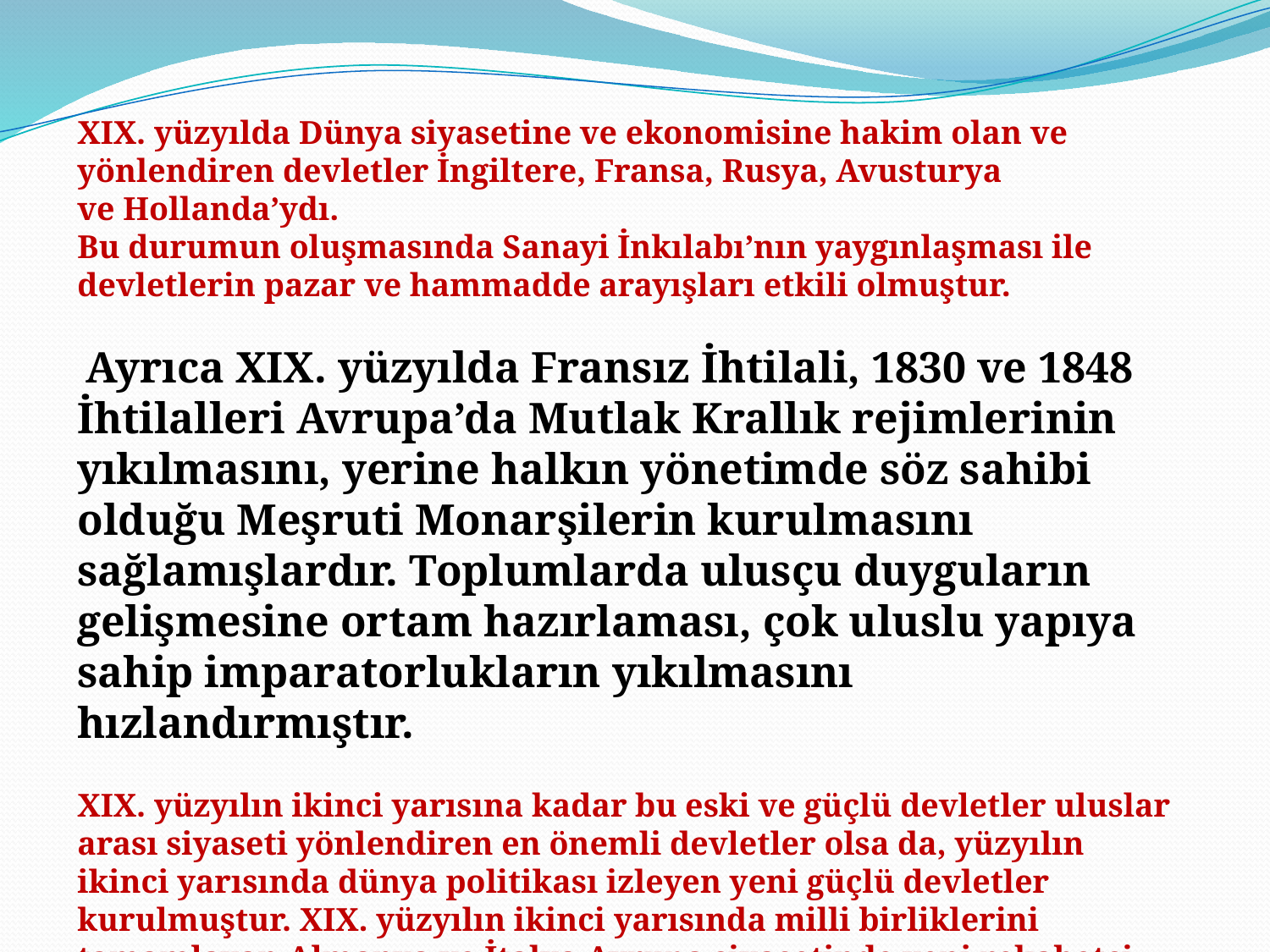

XIX. yüzyılda Dünya siyasetine ve ekonomisine hakim olan ve yönlendiren devletler İngiltere, Fransa, Rusya, Avusturya
ve Hollanda’ydı.
Bu durumun oluşmasında Sanayi İnkılabı’nın yaygınlaşması ile devletlerin pazar ve hammadde arayışları etkili olmuştur.

 Ayrıca XIX. yüzyılda Fransız İhtilali, 1830 ve 1848 İhtilalleri Avrupa’da Mutlak Krallık rejimlerinin yıkılmasını, yerine halkın yönetimde söz sahibi olduğu Meşruti Monarşilerin kurulmasını sağlamışlardır. Toplumlarda ulusçu duyguların gelişmesine ortam hazırlaması, çok uluslu yapıya sahip imparatorlukların yıkılmasını hızlandırmıştır.

XIX. yüzyılın ikinci yarısına kadar bu eski ve güçlü devletler uluslar arası siyaseti yönlendiren en önemli devletler olsa da, yüzyılın ikinci yarısında dünya politikası izleyen yeni güçlü devletler kurulmuştur. XIX. yüzyılın ikinci yarısında milli birliklerini tamamlayan Almanya ve İtalya Avrupa siyasetinde yeni rekabetçi devletler olarak yer almıştır.